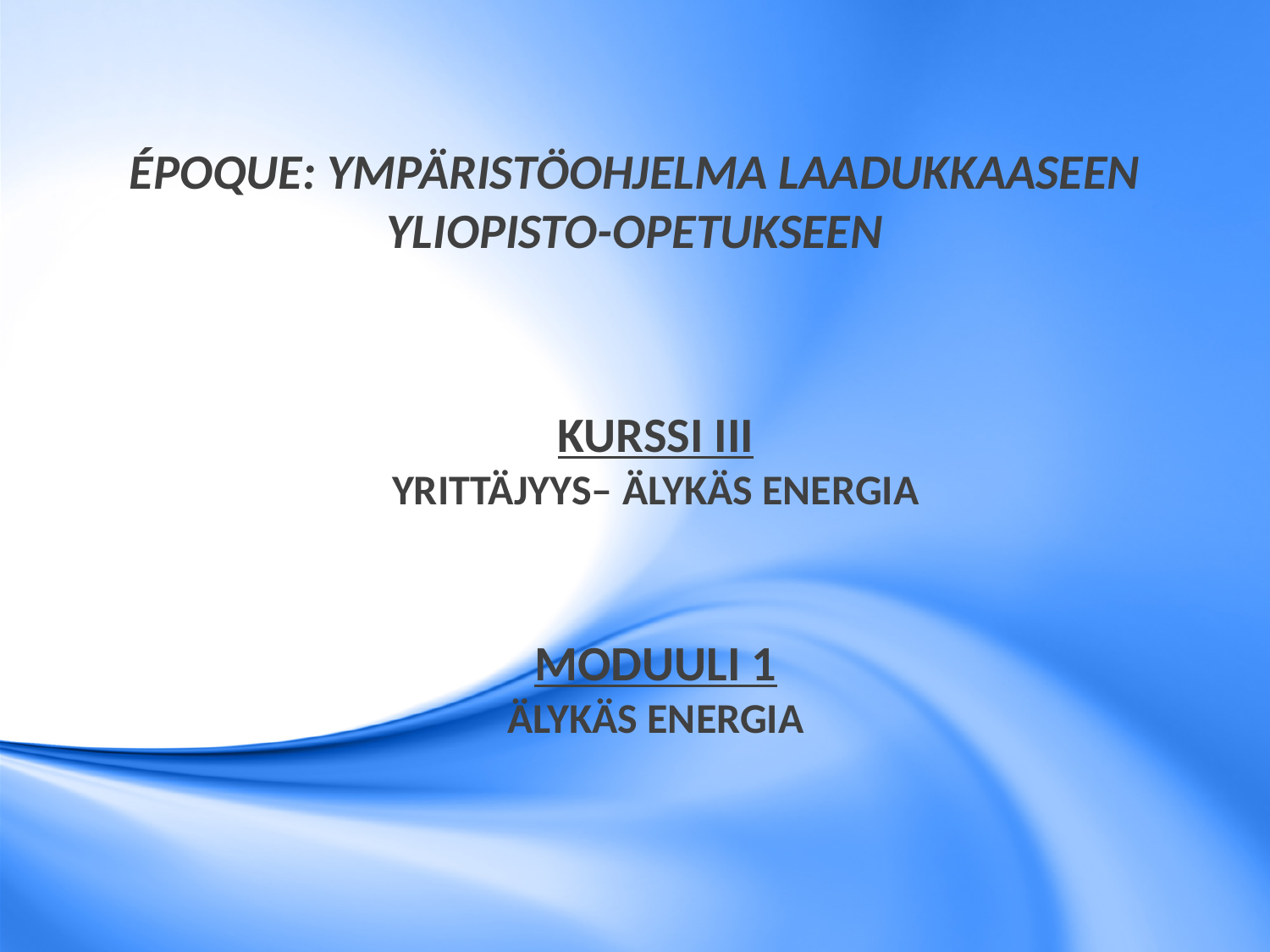

ÉPOQUE: YMPÄRISTÖOHJELMA LAADUKKAASEEN YLIOPISTO-OPETUKSEEN

KURSSI III
YRITTÄJYYS– ÄLYKÄS ENERGIA

MODUULI 1
ÄLYKÄS ENERGIA